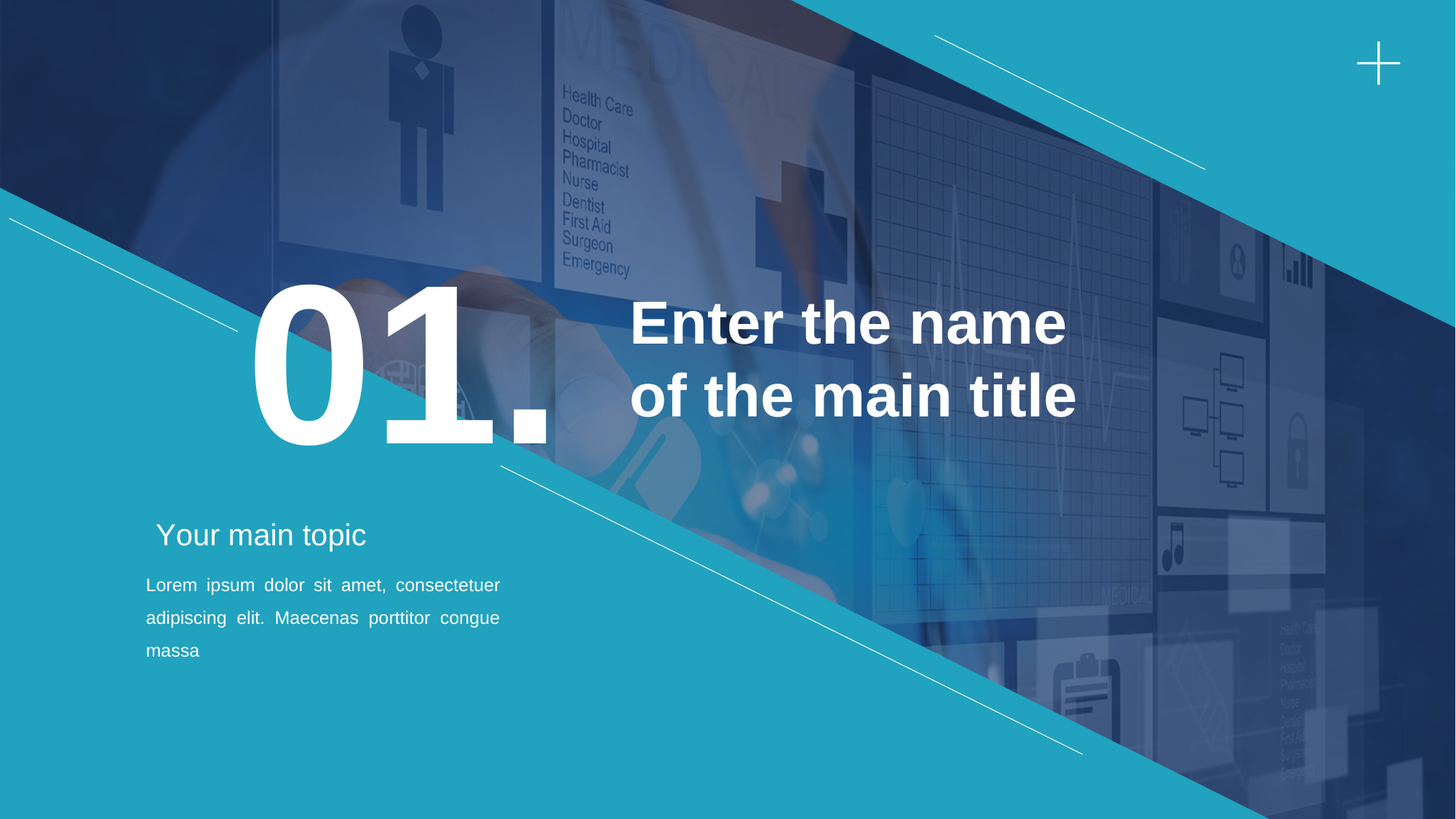

01.
Enter the name of the main title
Your main topic
Lorem ipsum dolor sit amet, consectetuer adipiscing elit. Maecenas porttitor congue massa